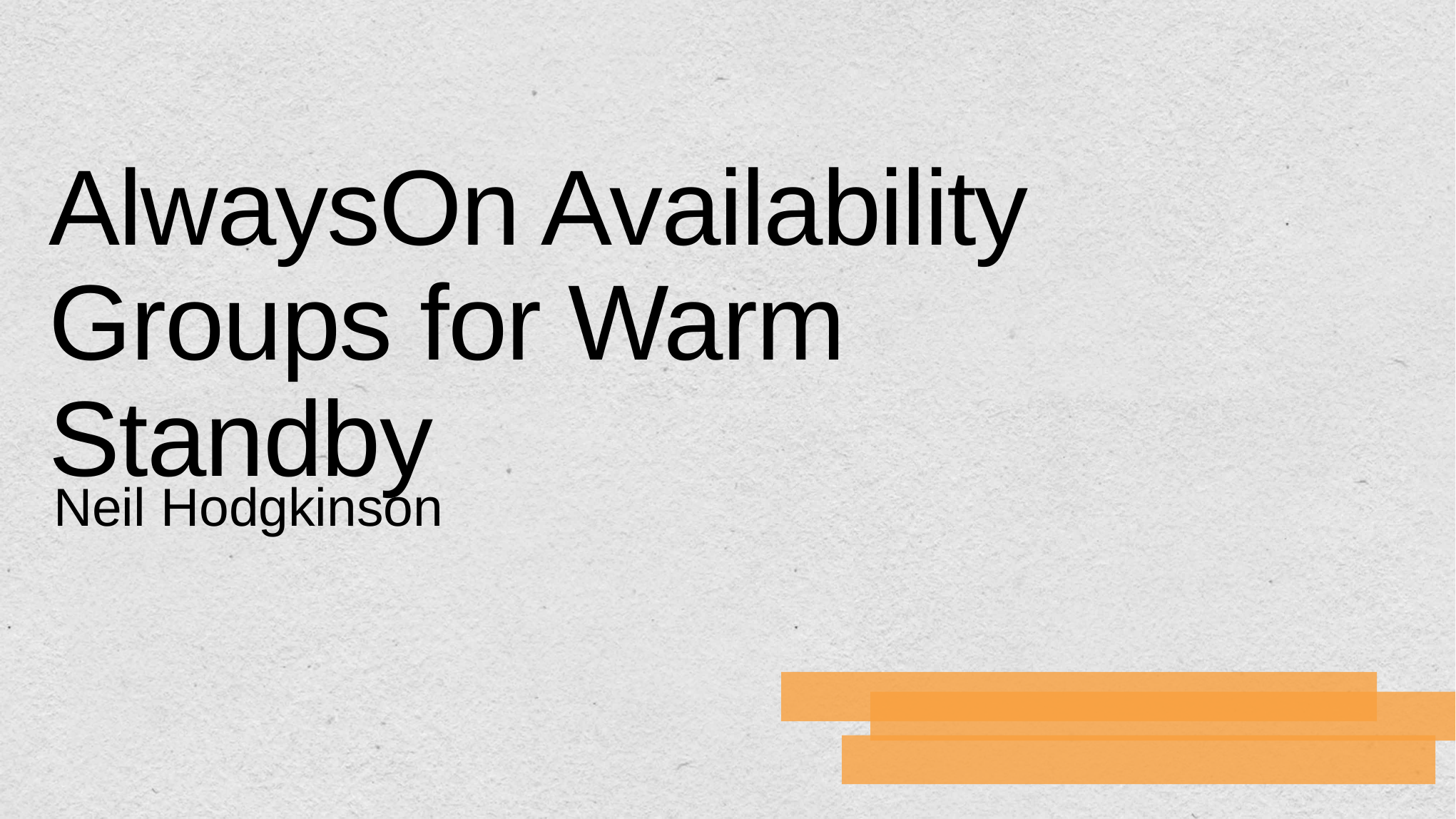

# AlwaysOn Availability Groups for Warm Standby
Neil Hodgkinson